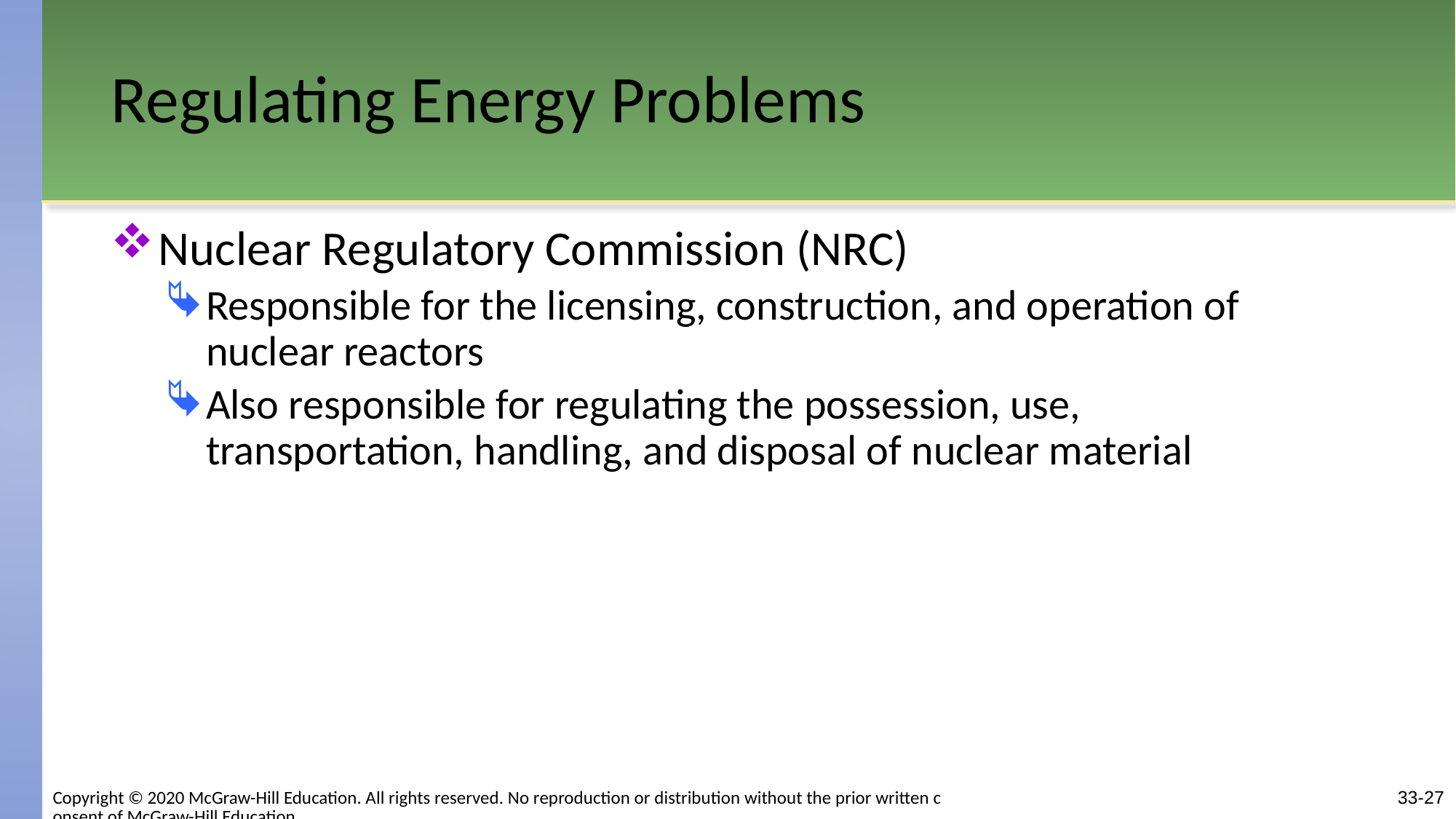

# Regulating Energy Problems
Nuclear Regulatory Commission (NRC)
Responsible for the licensing, construction, and operation of nuclear reactors
Also responsible for regulating the possession, use, transportation, handling, and disposal of nuclear material
Copyright © 2020 McGraw-Hill Education. All rights reserved. No reproduction or distribution without the prior written consent of McGraw-Hill Education.
33-27